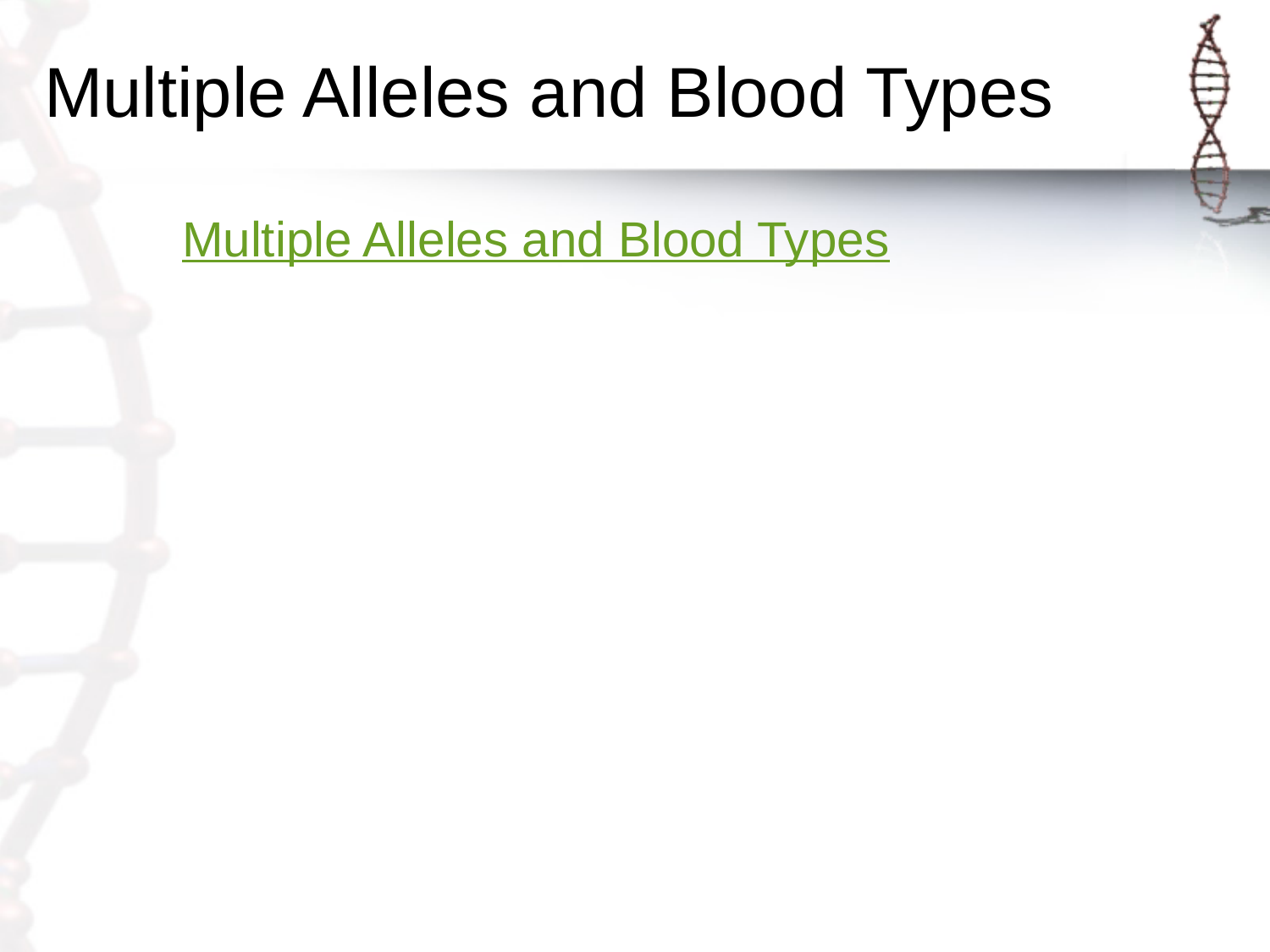

# Multiple Alleles and Blood Types
Multiple Alleles and Blood Types